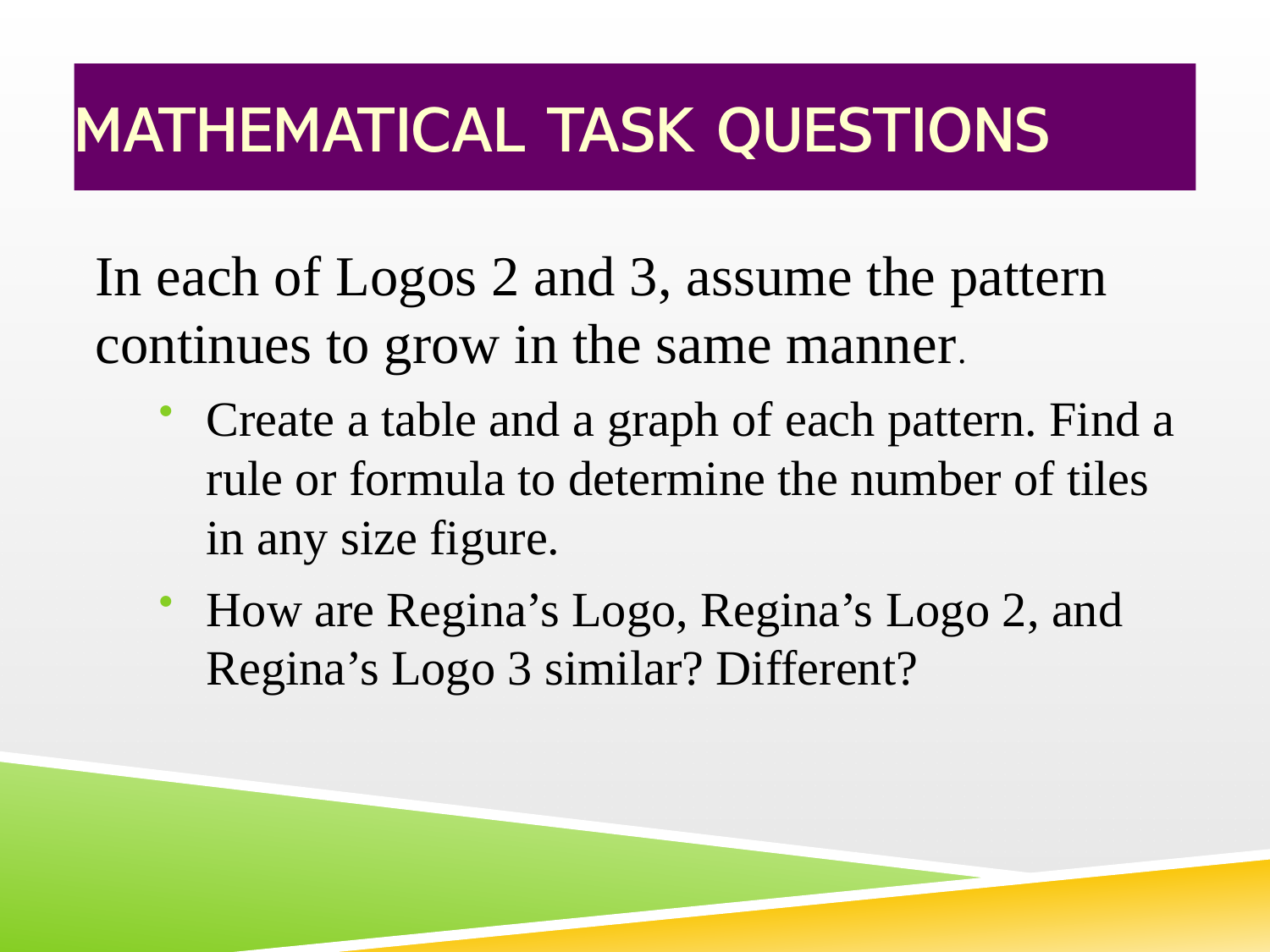

# Mathematical Task Questions
In each of Logos 2 and 3, assume the pattern continues to grow in the same manner.
Create a table and a graph of each pattern. Find a rule or formula to determine the number of tiles in any size figure.
How are Regina’s Logo, Regina’s Logo 2, and Regina’s Logo 3 similar? Different?